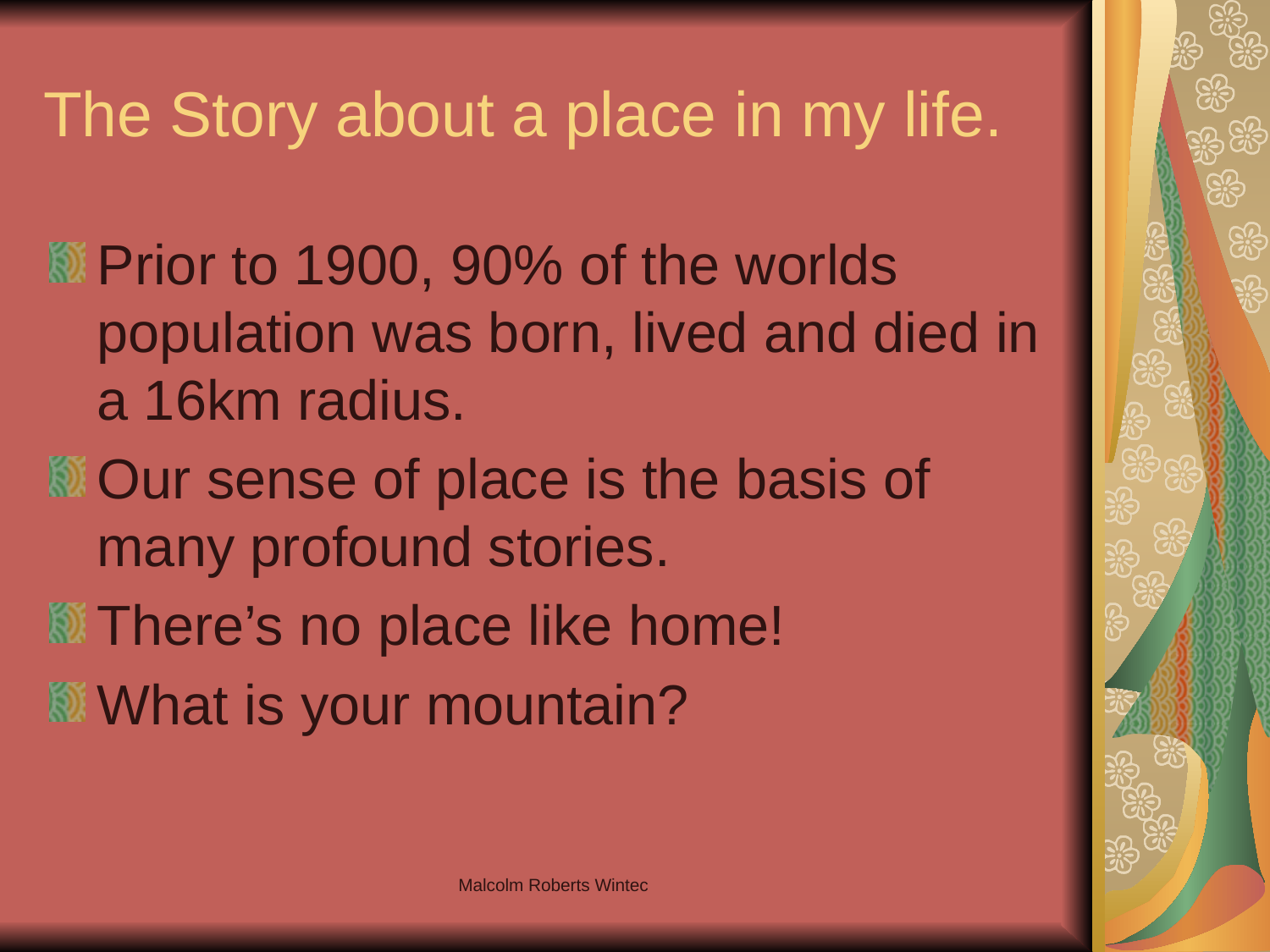

# The Story about a place in my life.
Prior to 1900, 90% of the worlds population was born, lived and died in a 16km radius.
Our sense of place is the basis of many profound stories.
There’s no place like home!
What is your mountain?

Malcolm Roberts Wintec